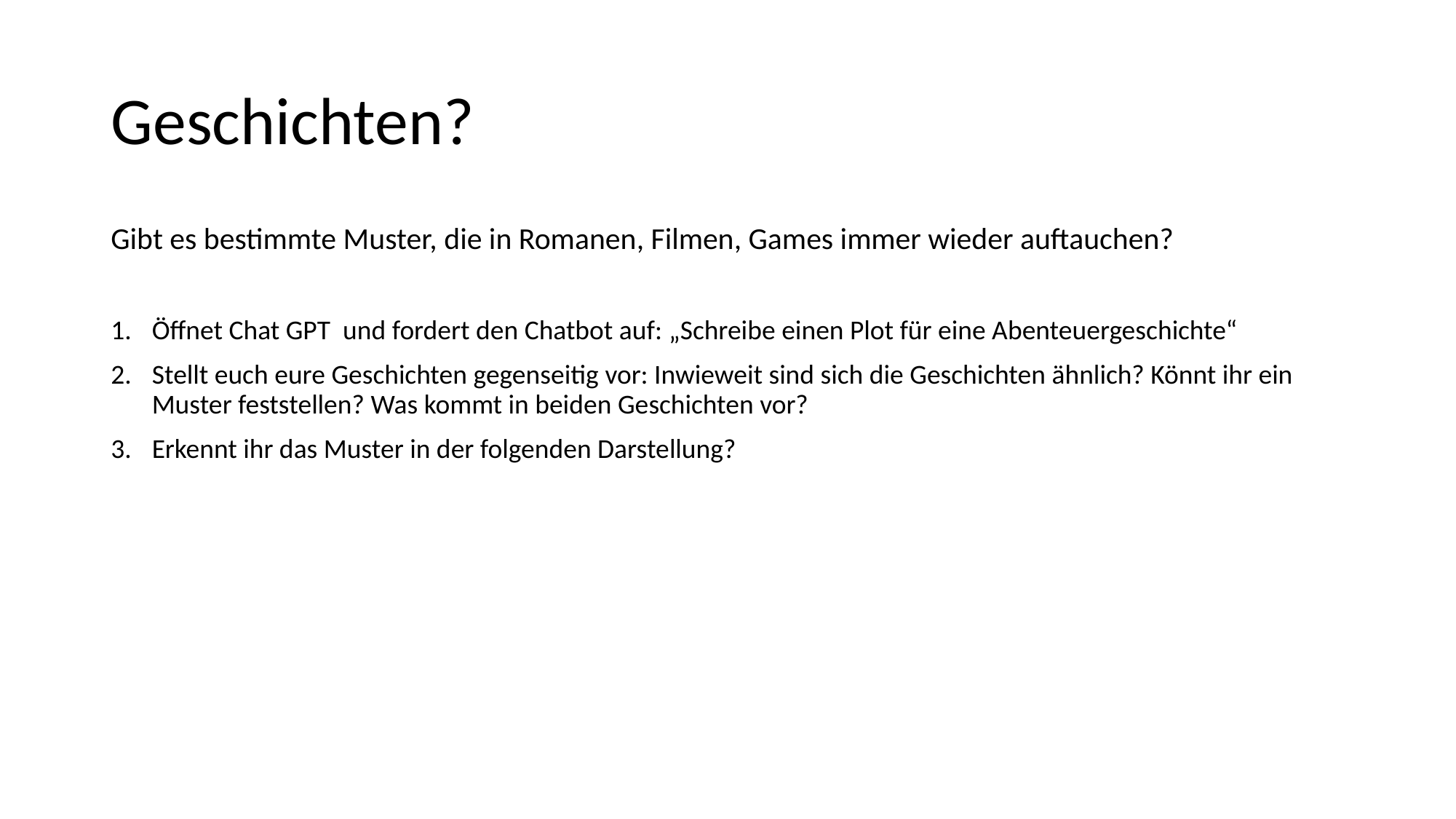

# Geschichten?
Gibt es bestimmte Muster, die in Romanen, Filmen, Games immer wieder auftauchen?

Öffnet Chat GPT  und fordert den Chatbot auf: „Schreibe einen Plot für eine Abenteuergeschichte“
Stellt euch eure Geschichten gegenseitig vor: Inwieweit sind sich die Geschichten ähnlich? Könnt ihr ein Muster feststellen? Was kommt in beiden Geschichten vor?
Erkennt ihr das Muster in der folgenden Darstellung?